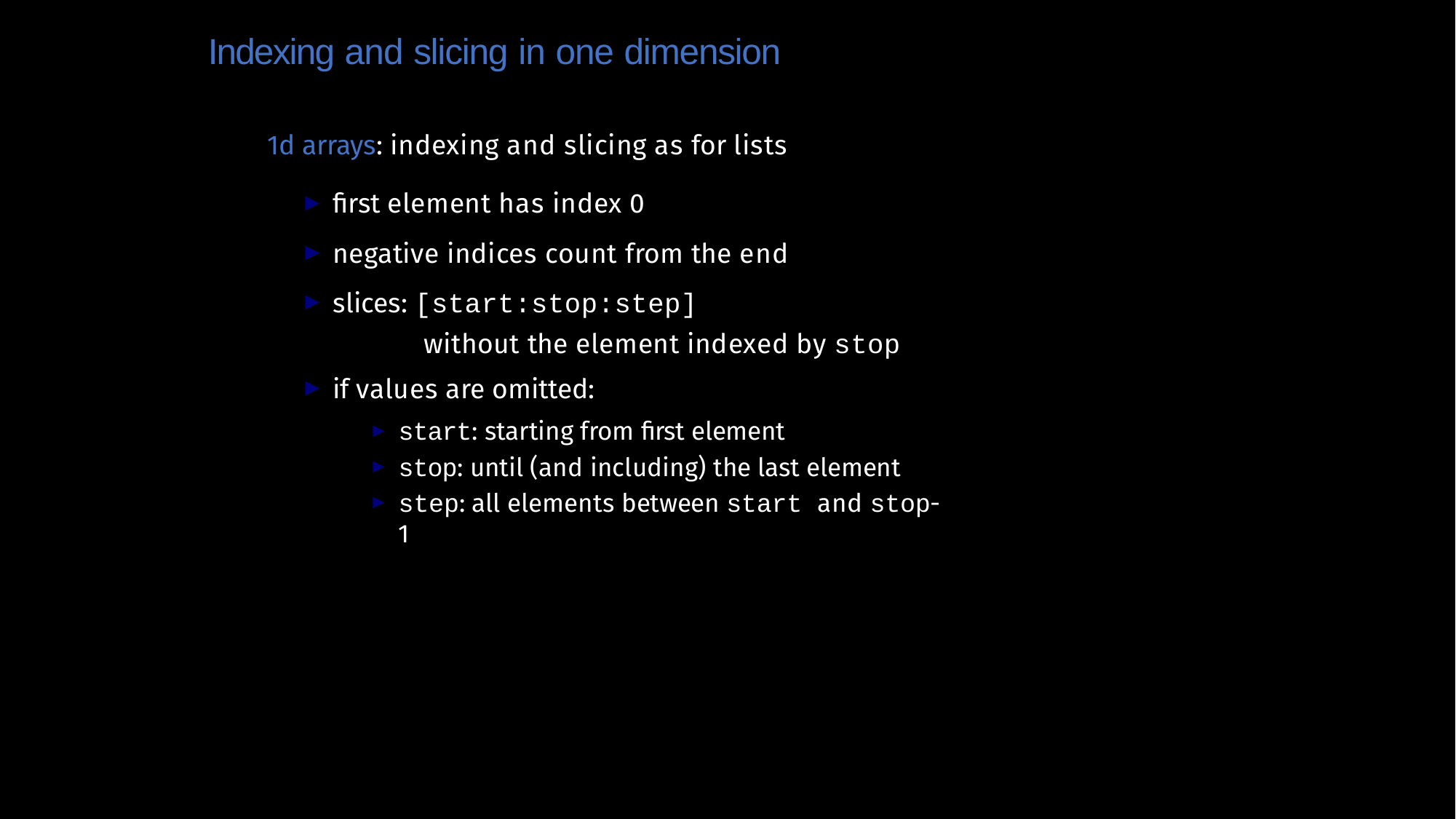

# Indexing and slicing in one dimension
1d arrays: indexing and slicing as for lists
first element has index 0
negative indices count from the end
slices: [start:stop:step]
without the element indexed by stop
if values are omitted:
start: starting from first element
stop: until (and including) the last element
step: all elements between start and stop-1